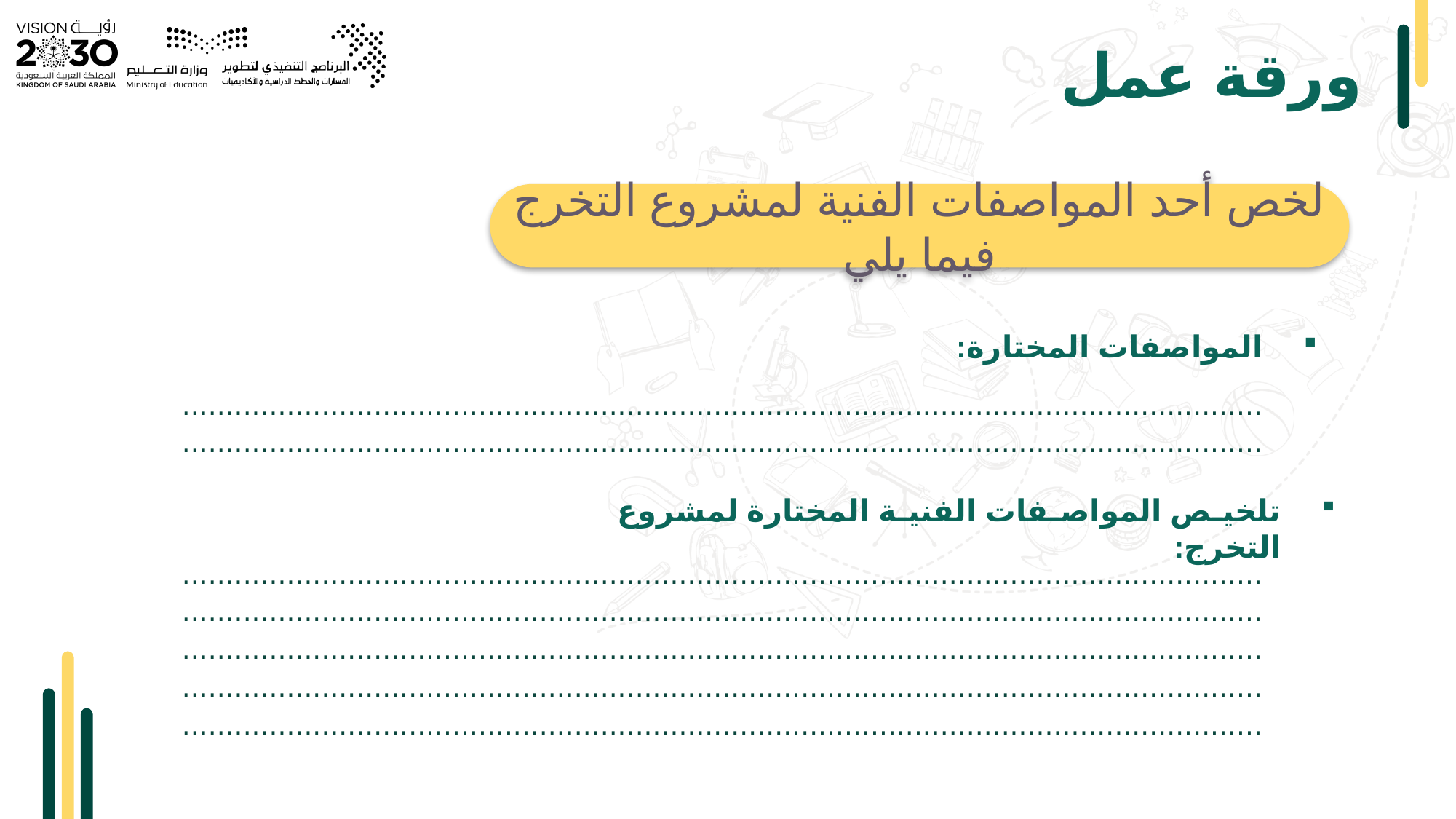

# ورقة عمل

لخص أحد المواصفات الفنية لمشروع التخرج فيما يلي
المواصفات المختارة:
........................................................................................................................................................................................................................................................
تلخيص المواصفات الفنية المختارة لمشروع التخرج:
............................................................................................................................................................................................................................................................................................................................................................................................................................................................................................................................................................................................................................................